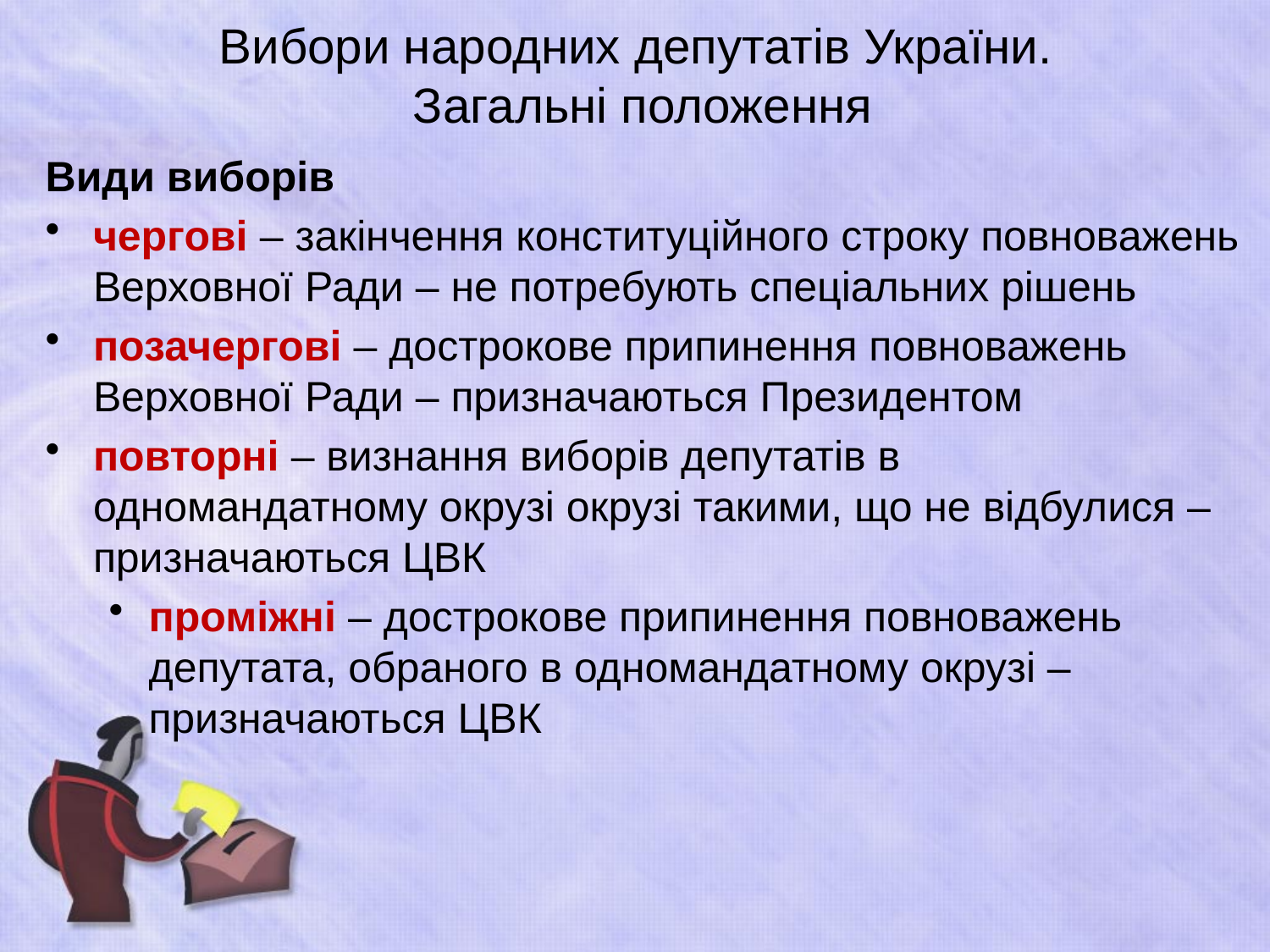

# Вибори народних депутатів України. Загальні положення
Види виборів
чергові – закінчення конституційного строку повноважень Верховної Ради – не потребують спеціальних рішень
позачергові – дострокове припинення повноважень Верховної Ради – призначаються Президентом
повторні – визнання виборів депутатів в одномандатному окрузі окрузі такими, що не відбулися – призначаються ЦВК
проміжні – дострокове припинення повноважень депутата, обраного в одномандатному окрузі – призначаються ЦВК